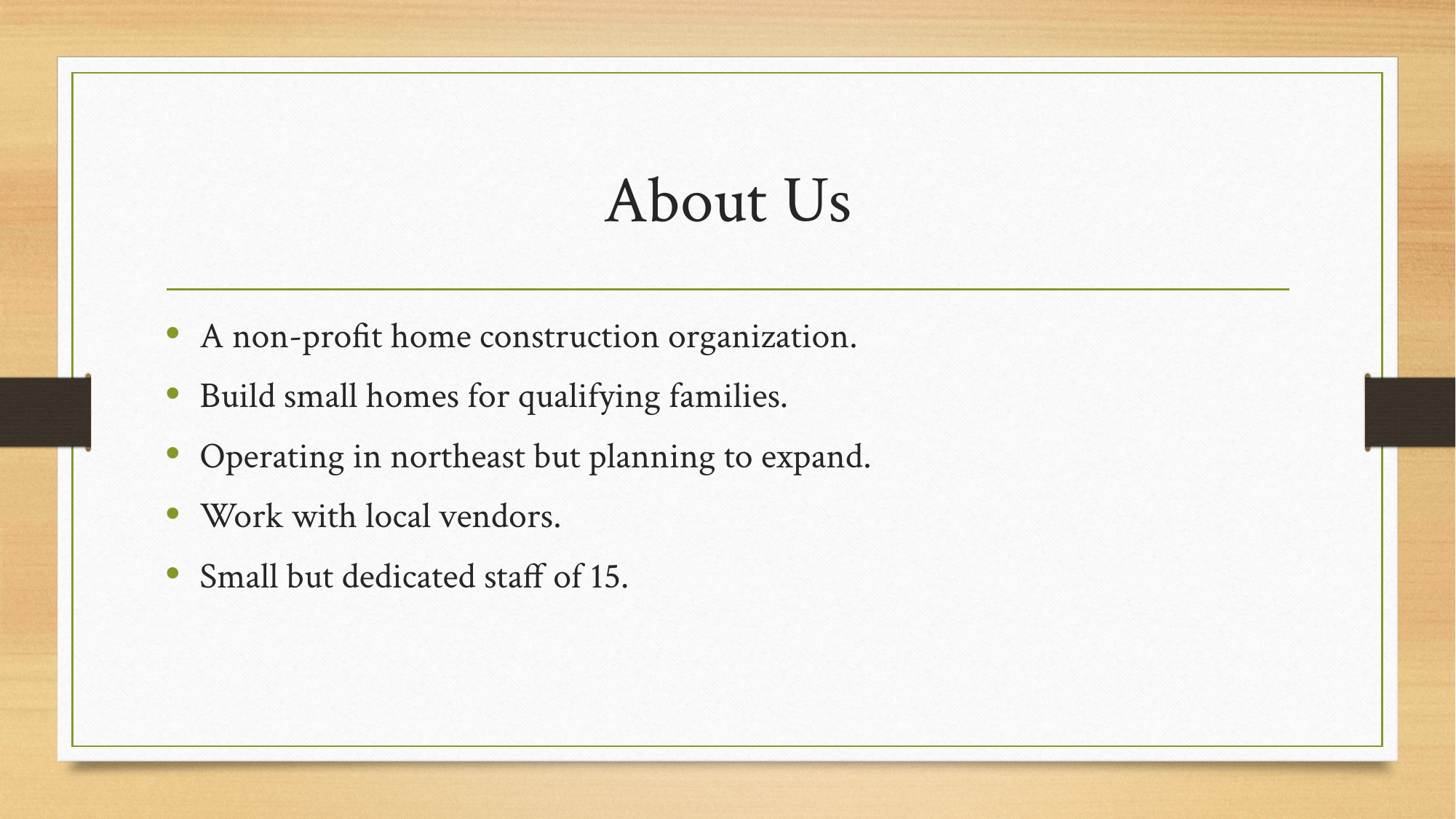

# About Us
A non-profit home construction organization.
Build small homes for qualifying families.
Operating in northeast but planning to expand.
Work with local vendors.
Small but dedicated staff of 15.